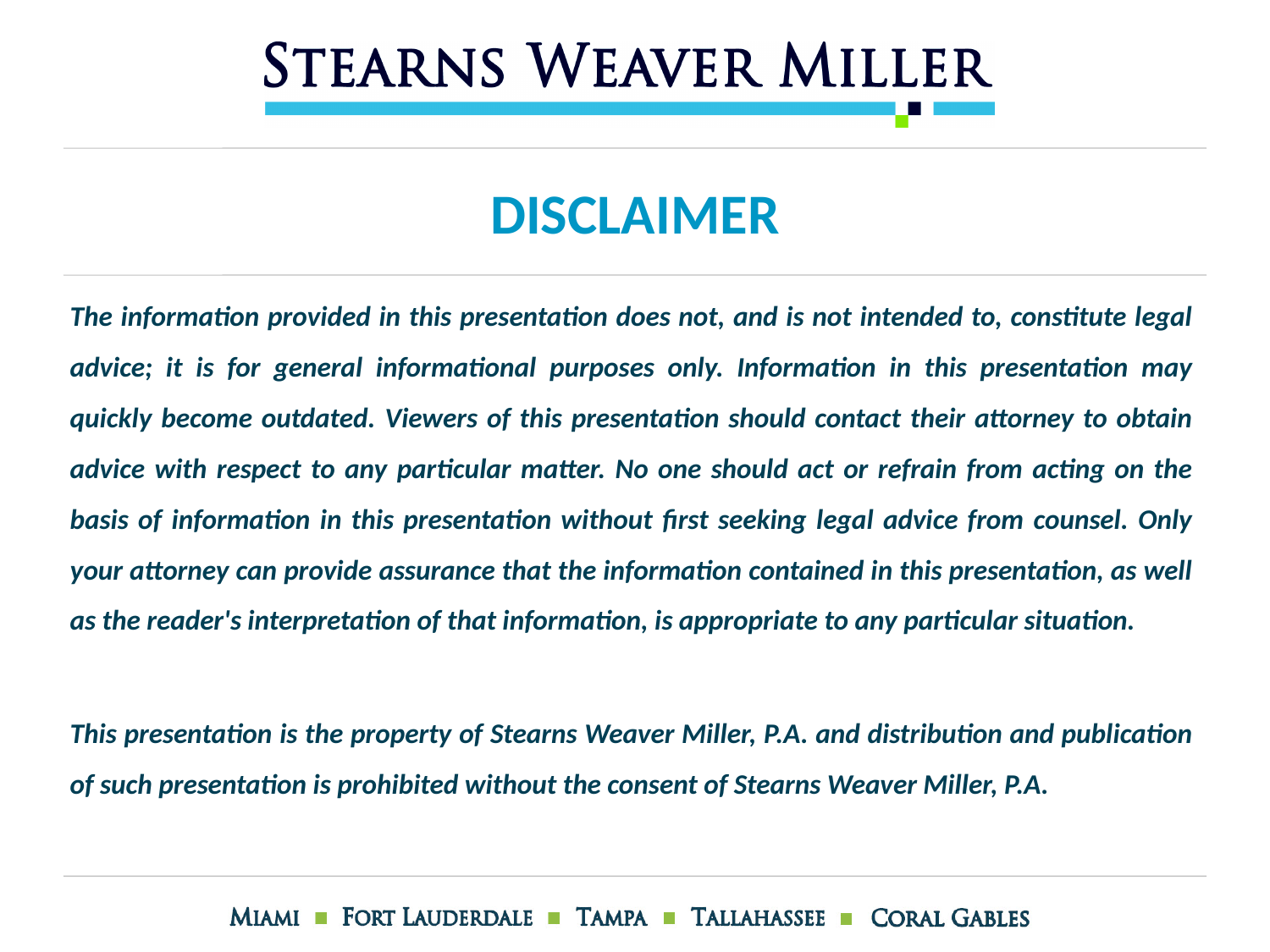

# disclaimer
The information provided in this presentation does not, and is not intended to, constitute legal advice; it is for general informational purposes only. Information in this presentation may quickly become outdated. Viewers of this presentation should contact their attorney to obtain advice with respect to any particular matter. No one should act or refrain from acting on the basis of information in this presentation without first seeking legal advice from counsel. Only your attorney can provide assurance that the information contained in this presentation, as well as the reader's interpretation of that information, is appropriate to any particular situation.

This presentation is the property of Stearns Weaver Miller, P.A. and distribution and publication of such presentation is prohibited without the consent of Stearns Weaver Miller, P.A.